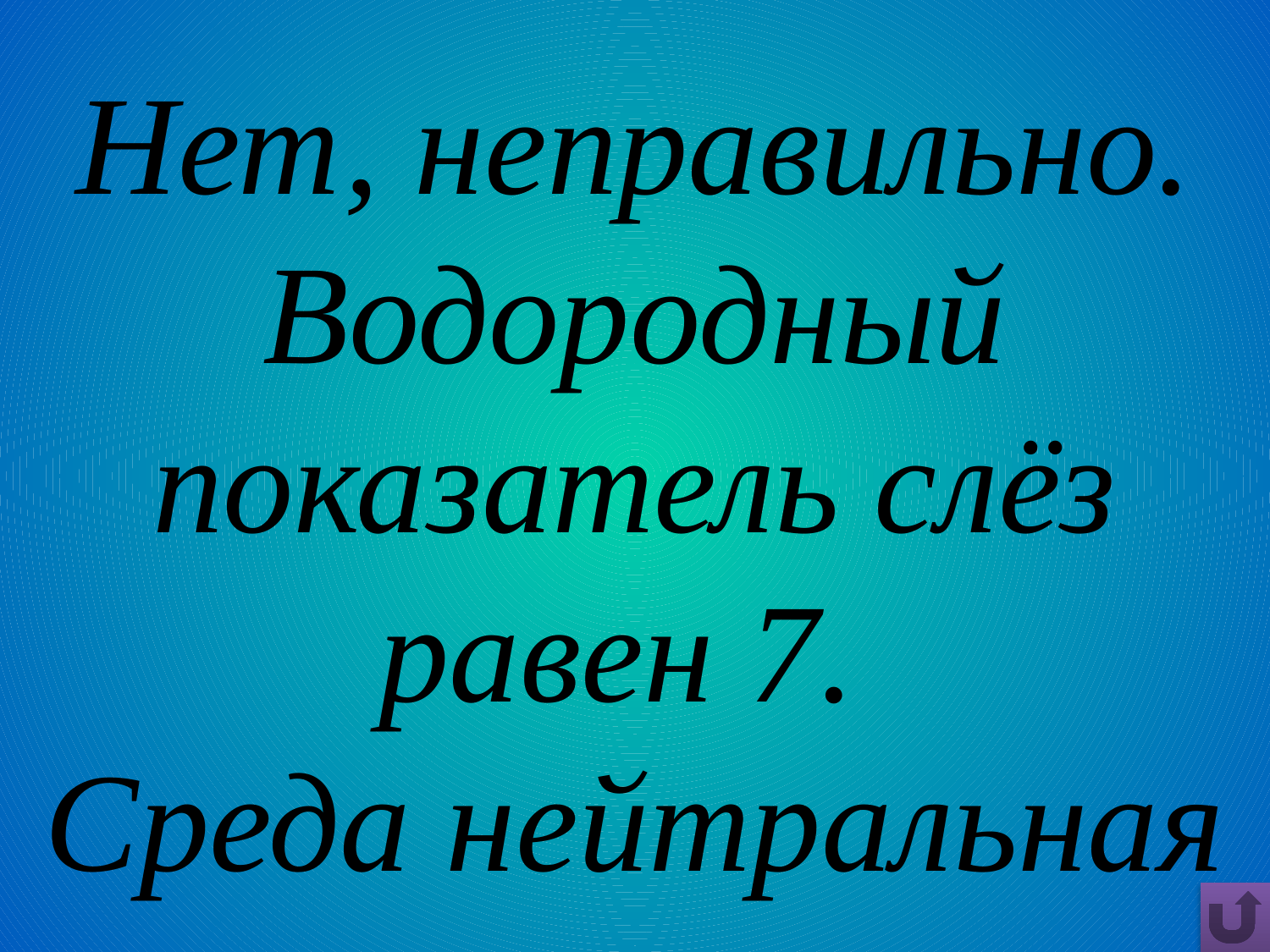

# Нет, неправильно. Водородный показатель слёз равен 7. Среда нейтральная